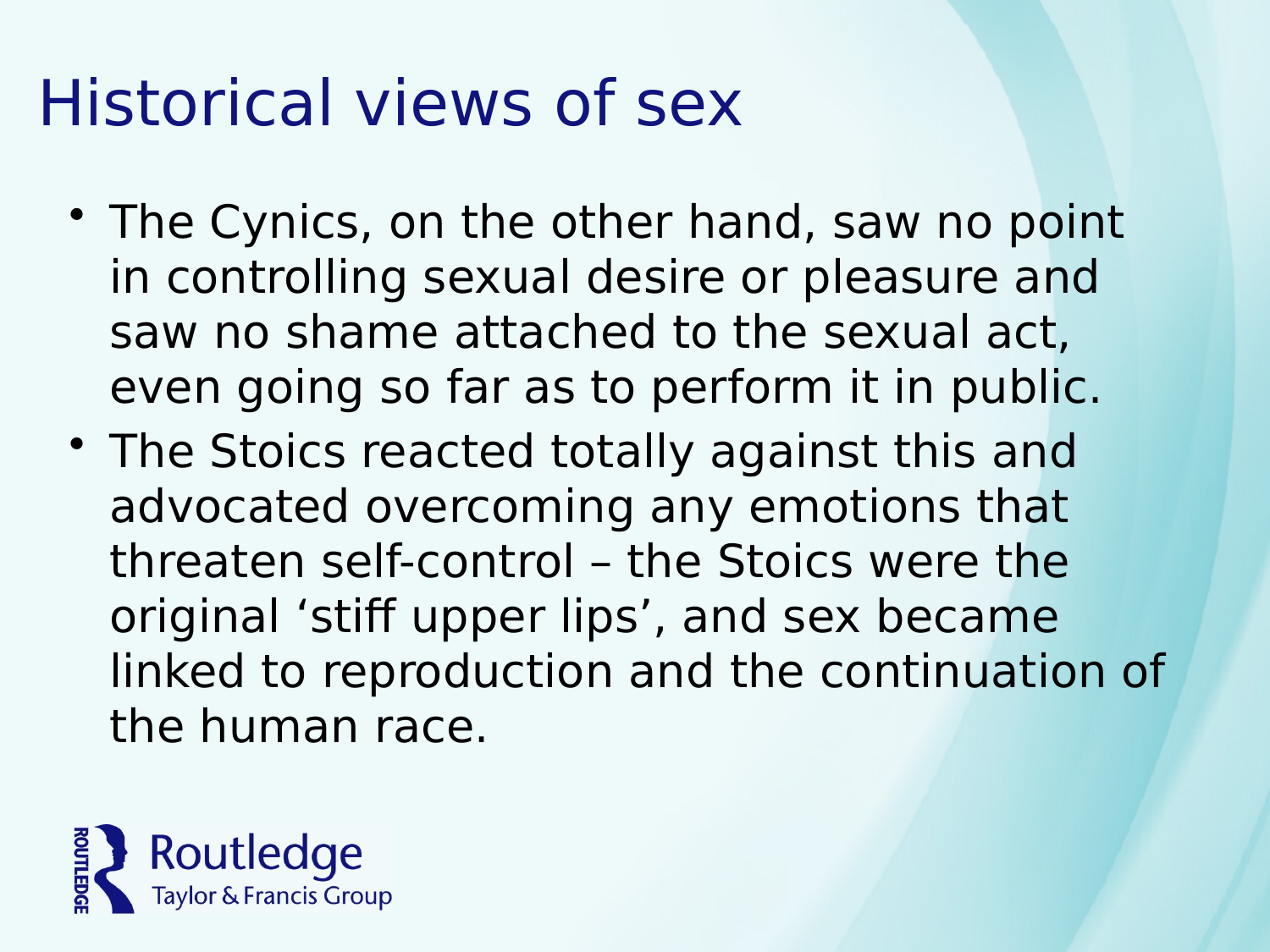

# Historical views of sex
The Cynics, on the other hand, saw no point in controlling sexual desire or pleasure and saw no shame attached to the sexual act, even going so far as to perform it in public.
The Stoics reacted totally against this and advocated overcoming any emotions that threaten self-control – the Stoics were the original ‘stiff upper lips’, and sex became linked to reproduction and the continuation of the human race.